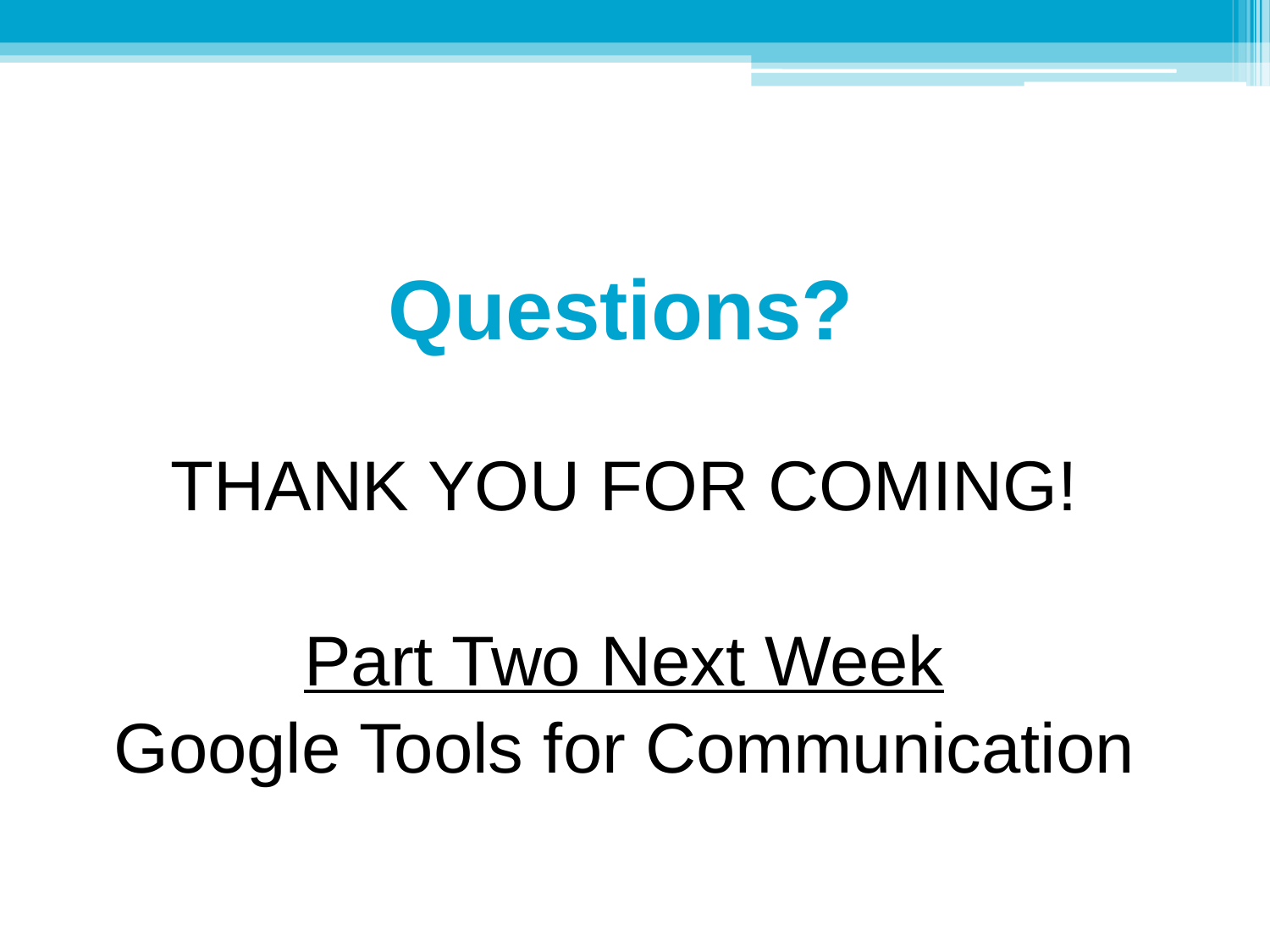

# Questions?
THANK YOU FOR COMING!

Part Two Next Week
Google Tools for Communication